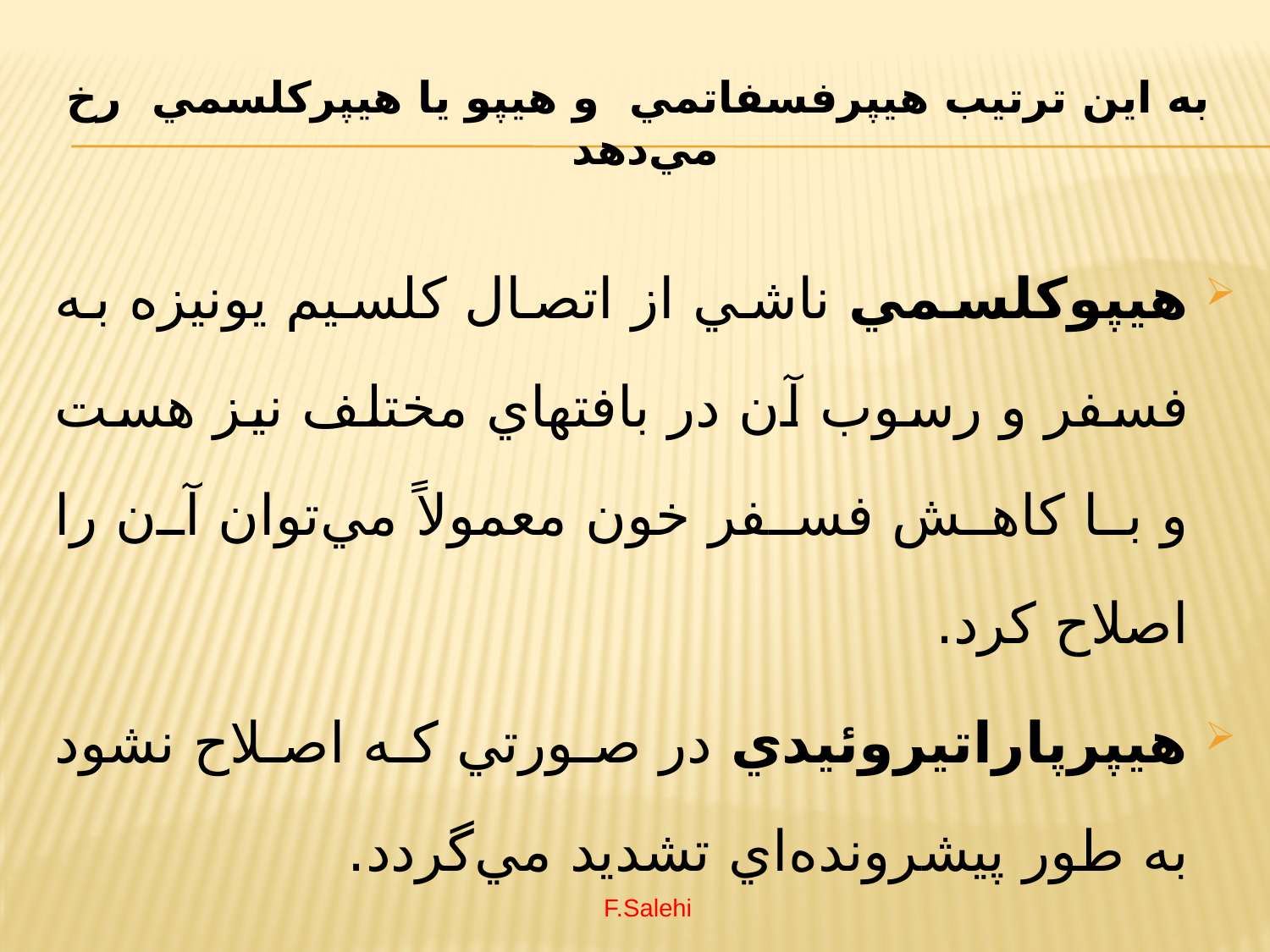

# به اين ترتيب هيپرفسفاتمي  و هيپو يا هيپركلسمي  رخ مي‌دهد
هيپو‌كلسمي ناشي از اتصال كلسيم يونيزه به فسفر و رسوب آن در بافتهاي مختلف نيز هست و با كاهش فسفر خون معمولاً مي‌توان آن را اصلاح كرد.
هيپرپاراتيروئيدي در صورتي كه اصلاح نشود به ‌طور پيشرونده‌اي تشديد مي‌گردد.

F.Salehi